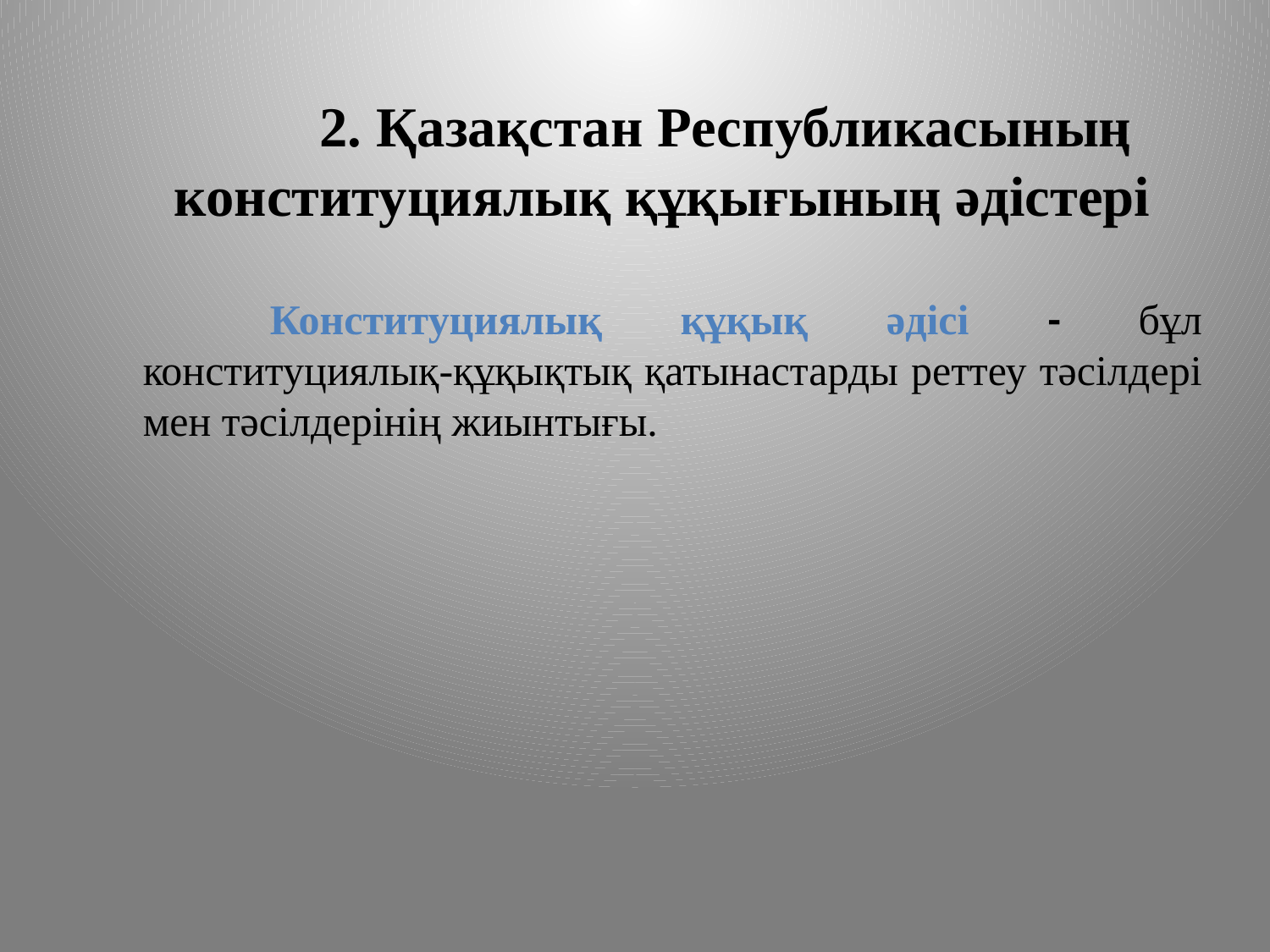

2. Қазақстан Республикасының конституциялық құқығының әдістері
	Конституциялық құқық әдісі - бұл конституциялық-құқықтық қатынастарды реттеу тәсілдері мен тәсілдерінің жиынтығы.